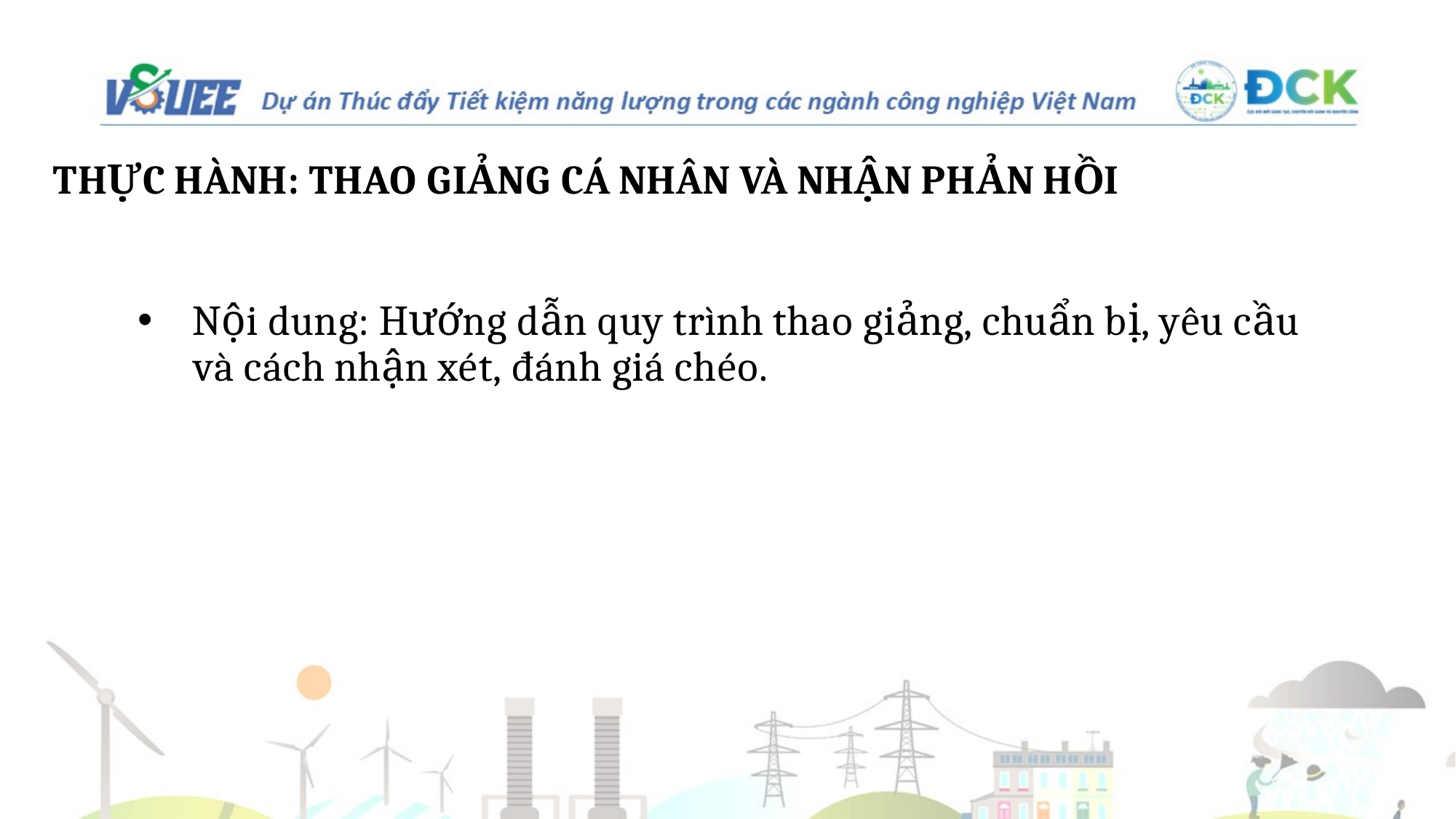

# THỰC HÀNH: THAO GIẢNG CÁ NHÂN VÀ NHẬN PHẢN HỒI
Nội dung: Hướng dẫn quy trình thao giảng, chuẩn bị, yêu cầu và cách nhận xét, đánh giá chéo.